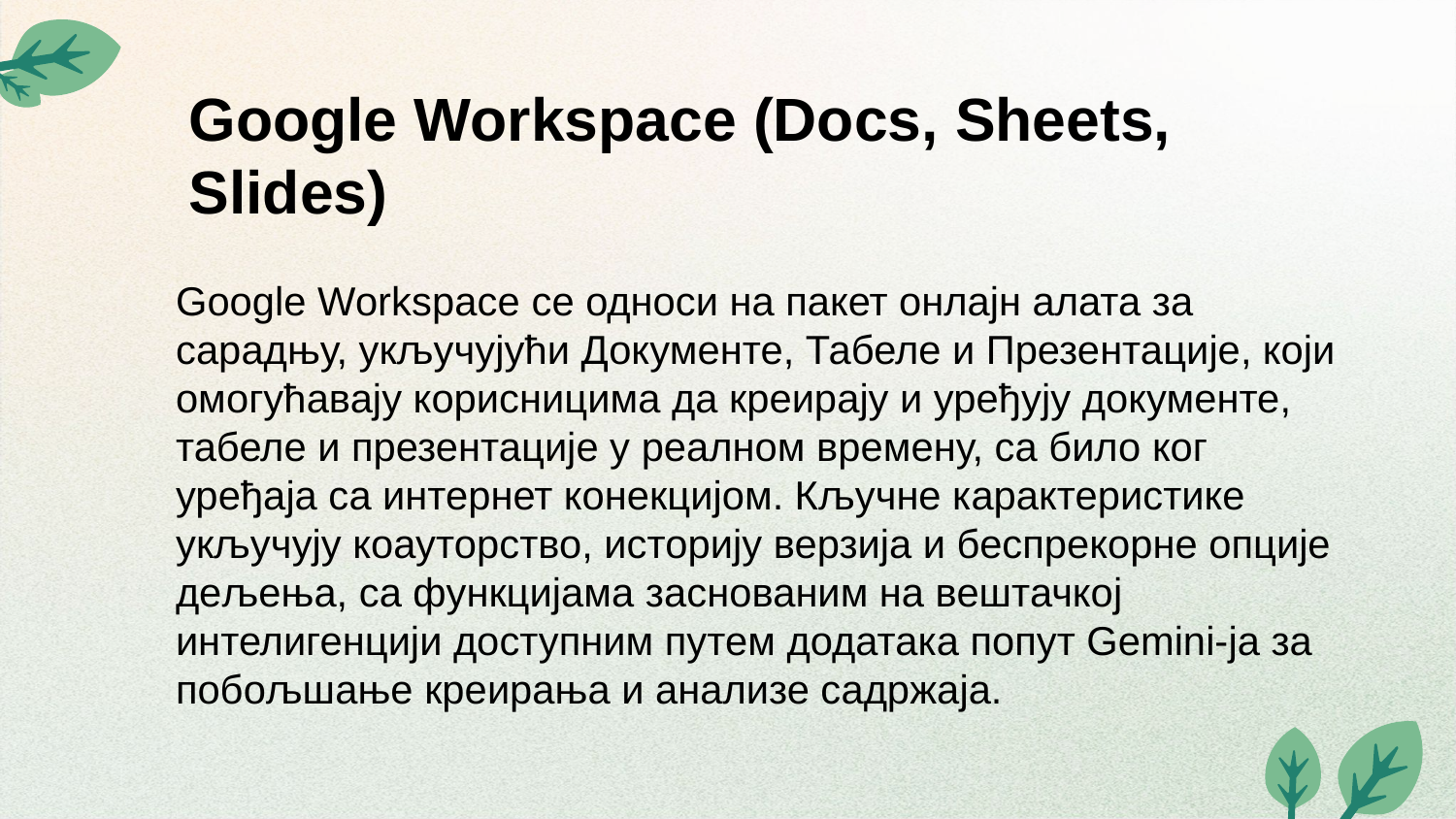

# Google Workspace (Docs, Sheets, Slides)
Google Workspace се односи на пакет онлајн алата за сарадњу, укључујући Документе, Табеле и Презентације, који омогућавају корисницима да креирају и уређују документе, табеле и презентације у реалном времену, са било ког уређаја са интернет конекцијом. Кључне карактеристике укључују коауторство, историју верзија и беспрекорне опције дељења, са функцијама заснованим на вештачкој интелигенцији доступним путем додатака попут Gemini-ја за побољшање креирања и анализе садржаја.